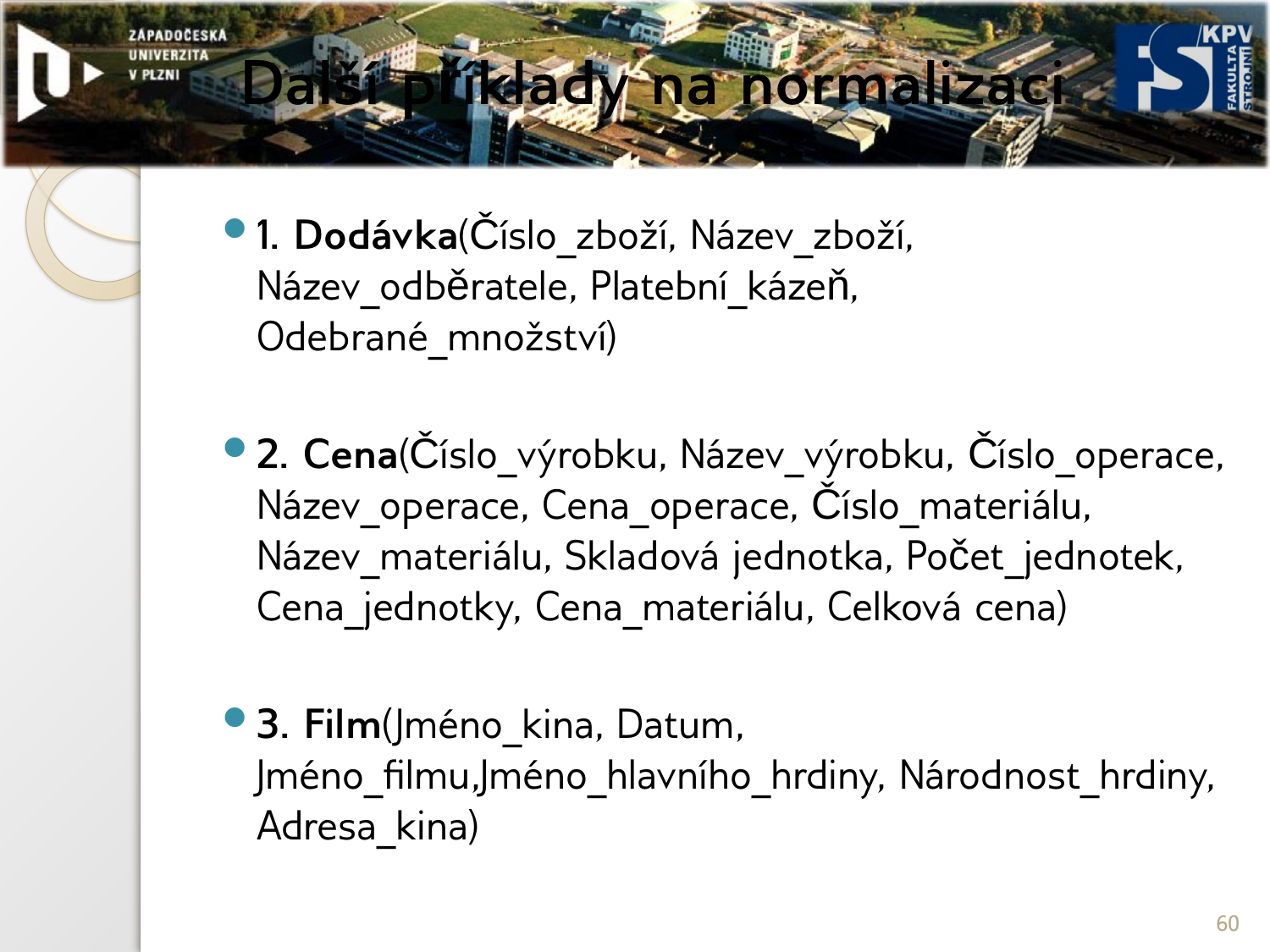

# Další příklady na normalizaci
1. Dodávka(Číslo_zboží, Název_zboží, Název_odběratele, Platební_kázeň, Odebrané_množství)

2. Cena(Číslo_výrobku, Název_výrobku, Číslo_operace, Název_operace, Cena_operace, Číslo_materiálu, Název_materiálu, Skladová jednotka, Počet_jednotek, Cena_jednotky, Cena_materiálu, Celková cena)

3. Film(Jméno_kina, Datum, Jméno_filmu,Jméno_hlavního_hrdiny, Národnost_hrdiny, Adresa_kina)
60